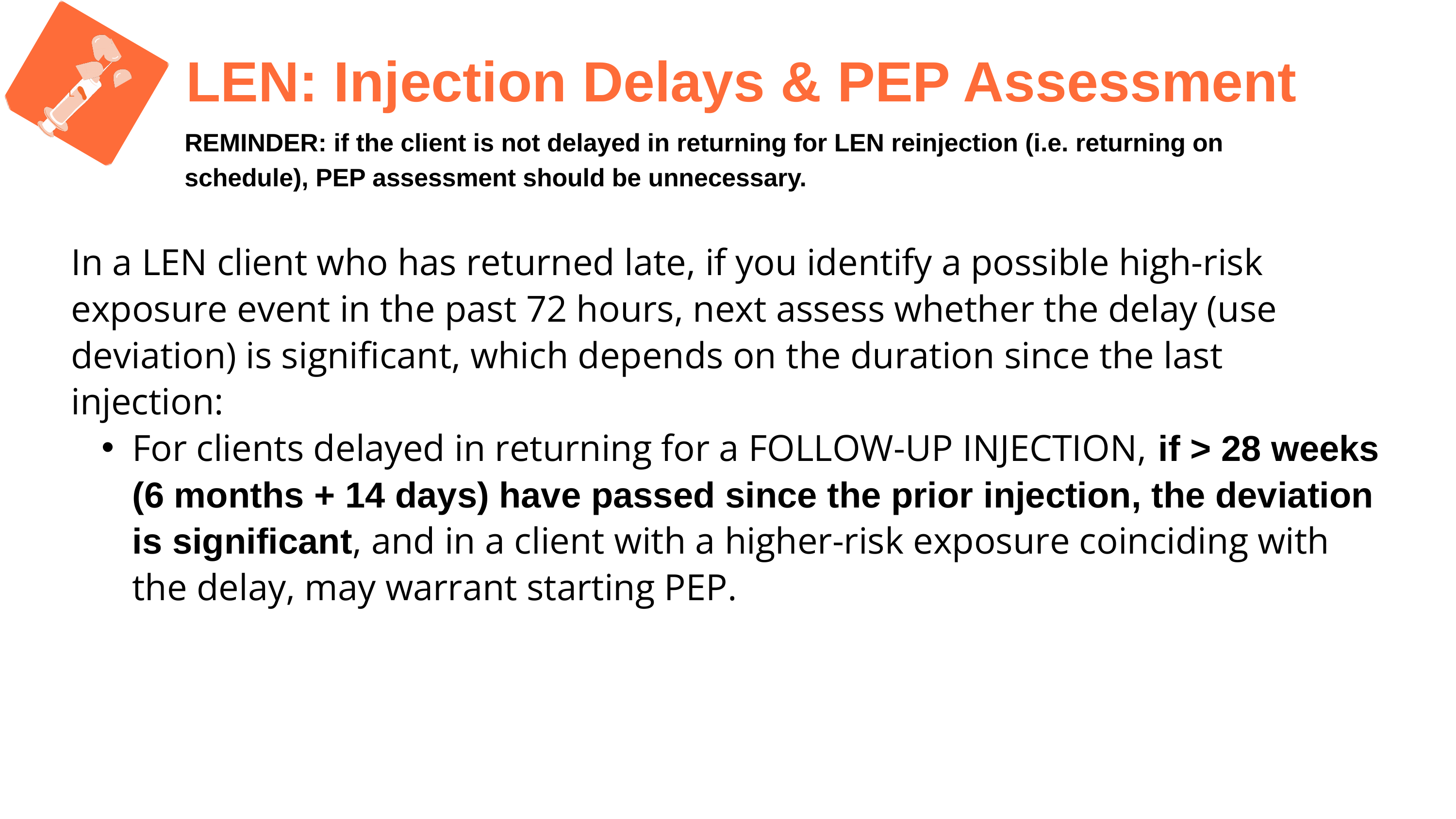

L
LEN: Injection Delays & PEP Assessment
REMINDER: if the client is not delayed in returning for LEN reinjection (i.e. returning on schedule), PEP assessment should be unnecessary.
In a LEN client who has returned late, if you identify a possible high-risk exposure event in the past 72 hours, next assess whether the delay (use deviation) is significant, which depends on the duration since the last injection:
For clients delayed in returning for a FOLLOW-UP INJECTION, if > 28 weeks (6 months + 14 days) have passed since the prior injection, the deviation is significant, and in a client with a higher-risk exposure coinciding with the delay, may warrant starting PEP.